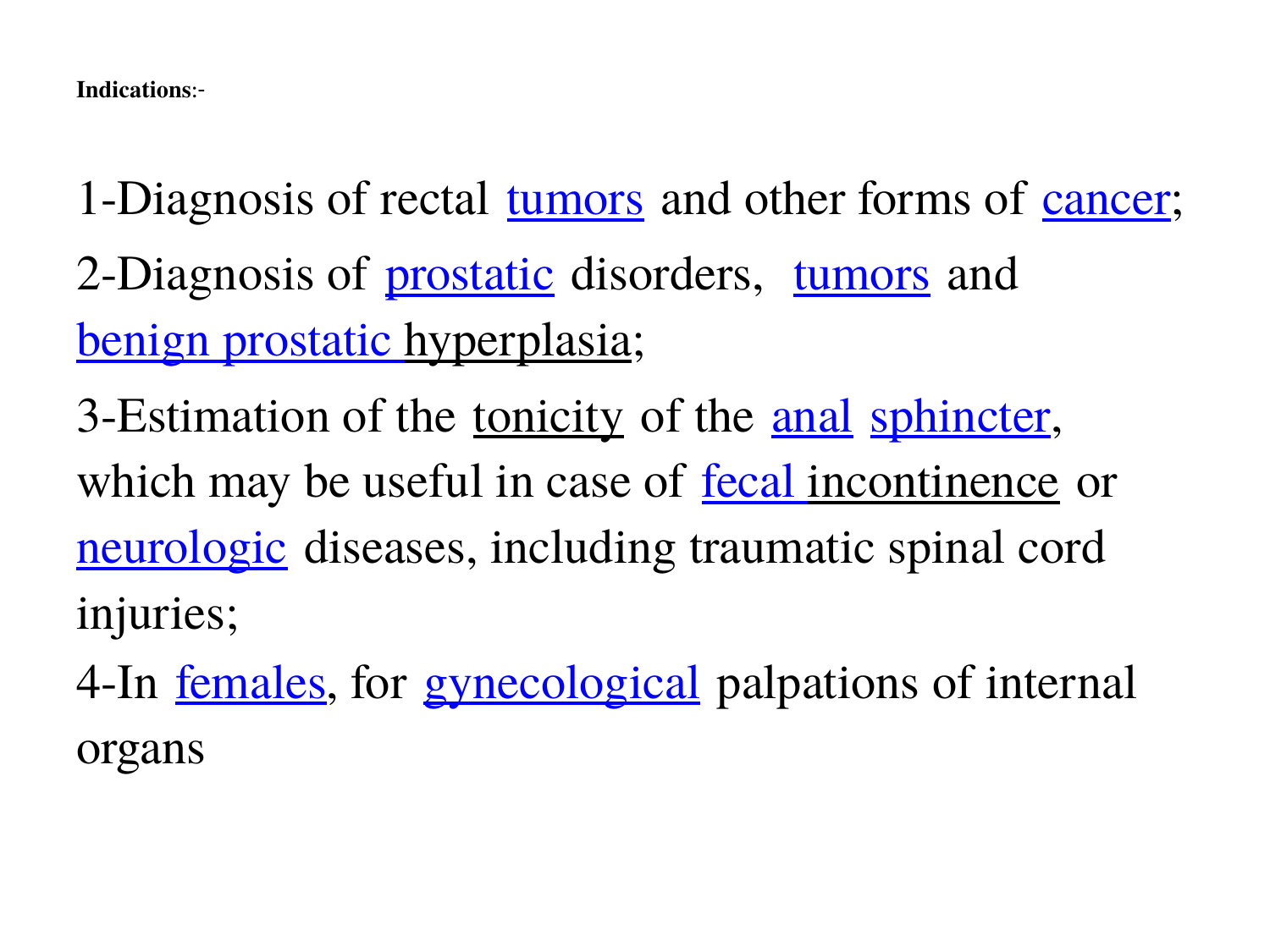

# Indications:-
1-Diagnosis of rectal tumors and other forms of cancer;
2-Diagnosis of prostatic disorders,  tumors and benign prostatic hyperplasia;
3-Estimation of the tonicity of the anal sphincter, which may be useful in case of fecal incontinence or neurologic diseases, including traumatic spinal cord injuries;
4-In females, for gynecological palpations of internal organs